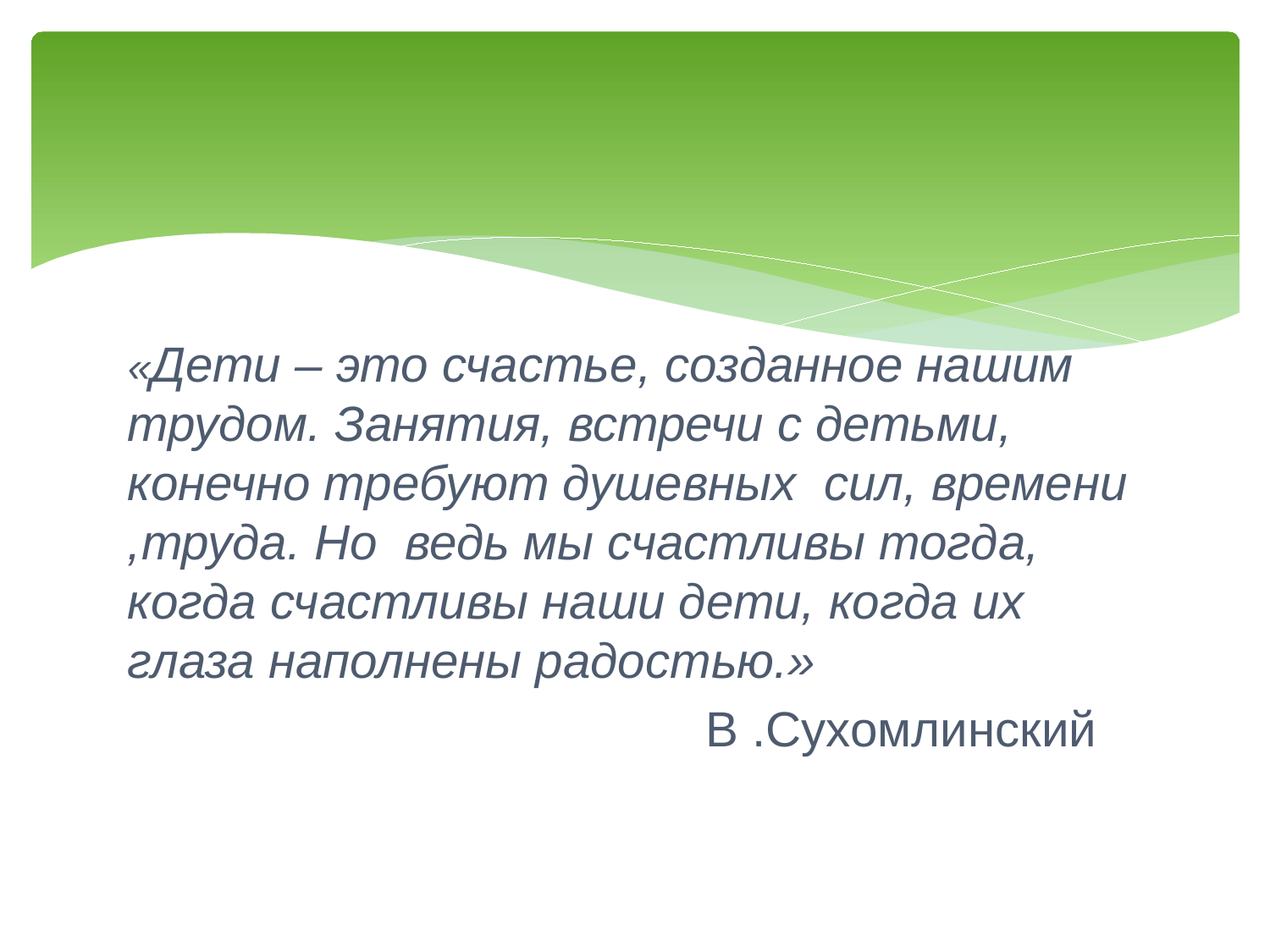

«Дети – это счастье, созданное нашим трудом. Занятия, встречи с детьми, конечно требуют душевных  сил, времени ,труда. Но  ведь мы счастливы тогда, когда счастливы наши дети, когда их глаза наполнены радостью.»
                                          В .Сухомлинский